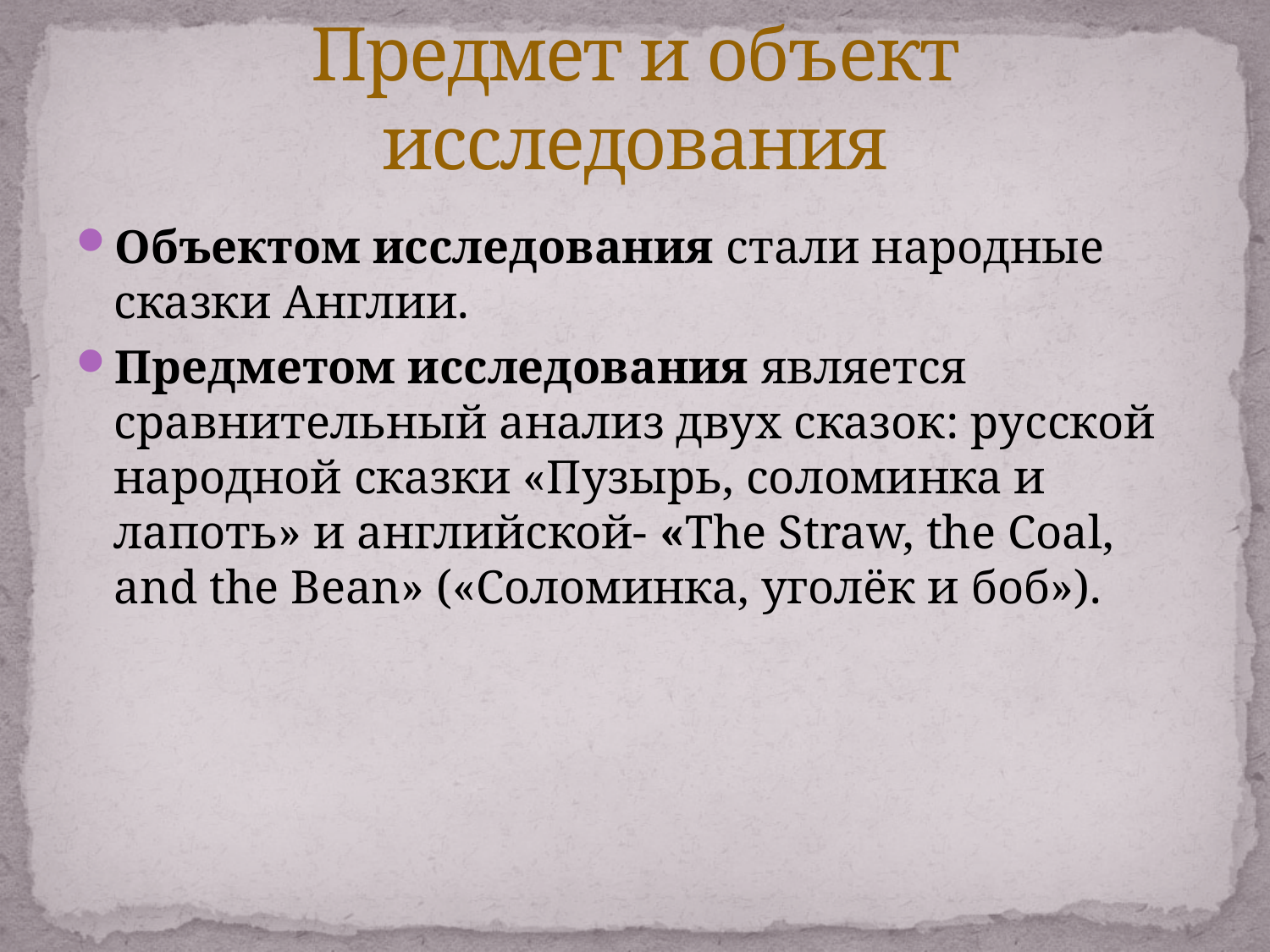

# Предмет и объект исследования
Объектом исследования стали народные сказки Англии.
Предметом исследования является сравнительный анализ двух сказок: русской народной сказки «Пузырь, соломинка и лапоть» и английской- «The Straw, the Coal, and the Bean» («Соломинка, уголёк и боб»).